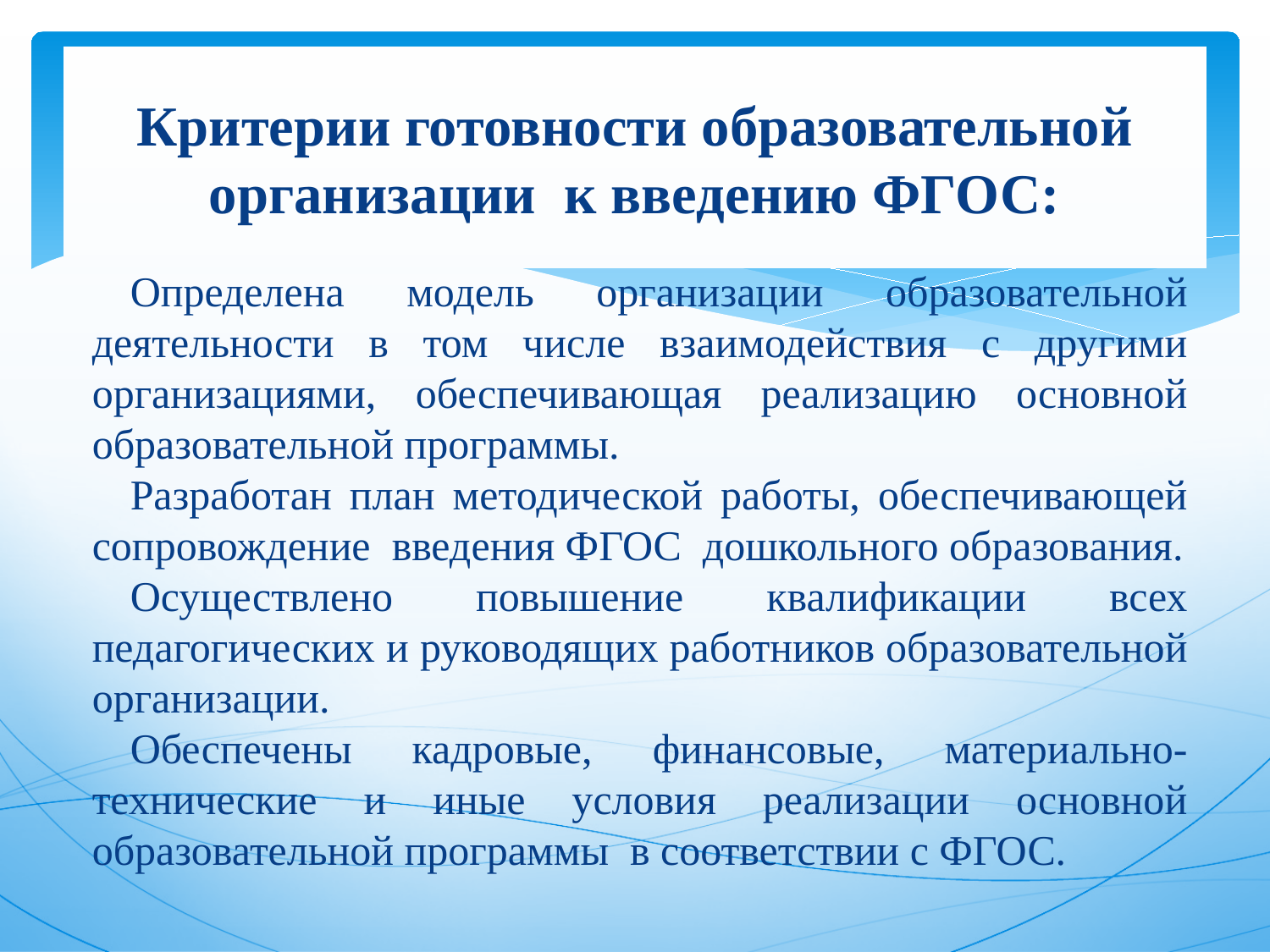

# Критерии готовности образовательной организации  к введению ФГОС:
Определена модель организации образовательной деятельности в том числе взаимодействия с другими организациями, обеспечивающая реализацию основной образовательной программы.
Разработан план методической работы, обеспечивающей сопровождение  введения ФГОС  дошкольного образования.
Осуществлено повышение квалификации всех педагогических и руководящих работников образовательной организации.
Обеспечены кадровые, финансовые, материально-технические и иные условия реализации основной образовательной программы  в соответствии с ФГОС.